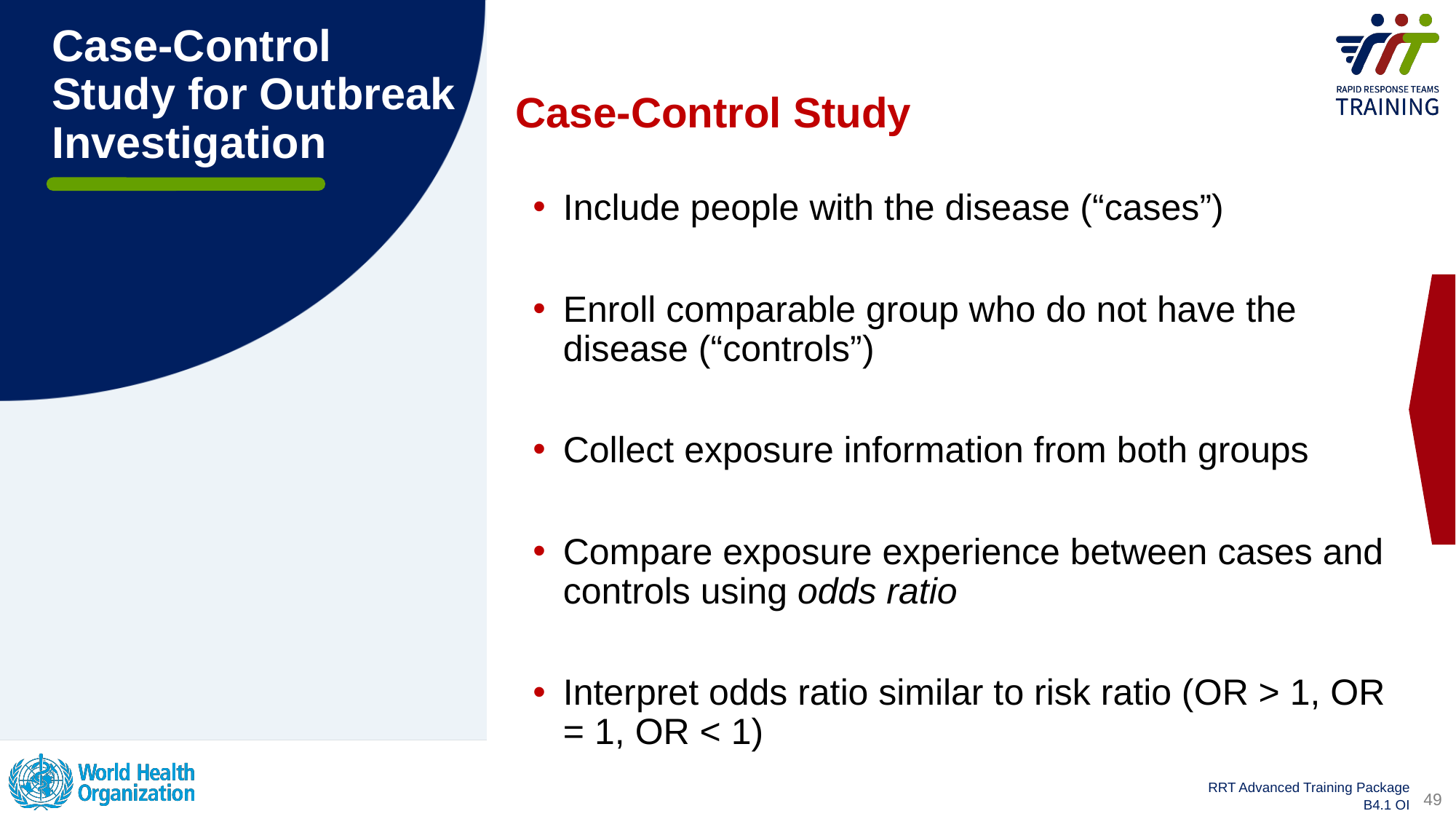

Case-Control Study for Outbreak Investigation
Case-Control Study

Include people with the disease (“cases”)

Enroll comparable group who do not have the disease (“controls”)

Collect exposure information from both groups

Compare exposure experience between cases and controls using odds ratio

Interpret odds ratio similar to risk ratio (OR > 1, OR = 1, OR < 1)